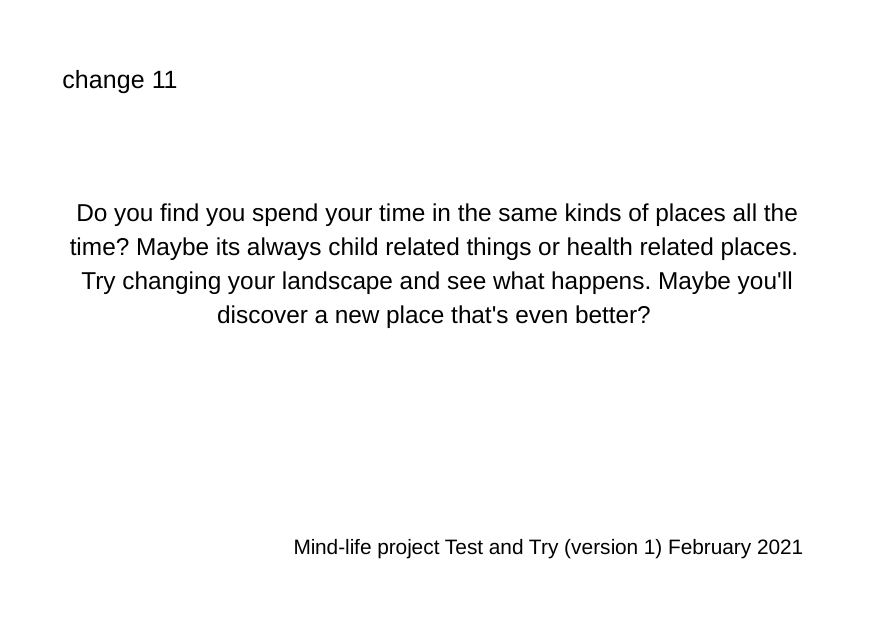

change 11
Do you find you spend your time in the same kinds of places all the time? Maybe its always child related things or health related places.
Try changing your landscape and see what happens. Maybe you'll discover a new place that's even better?
Mind-life project Test and Try (version 1) February 2021